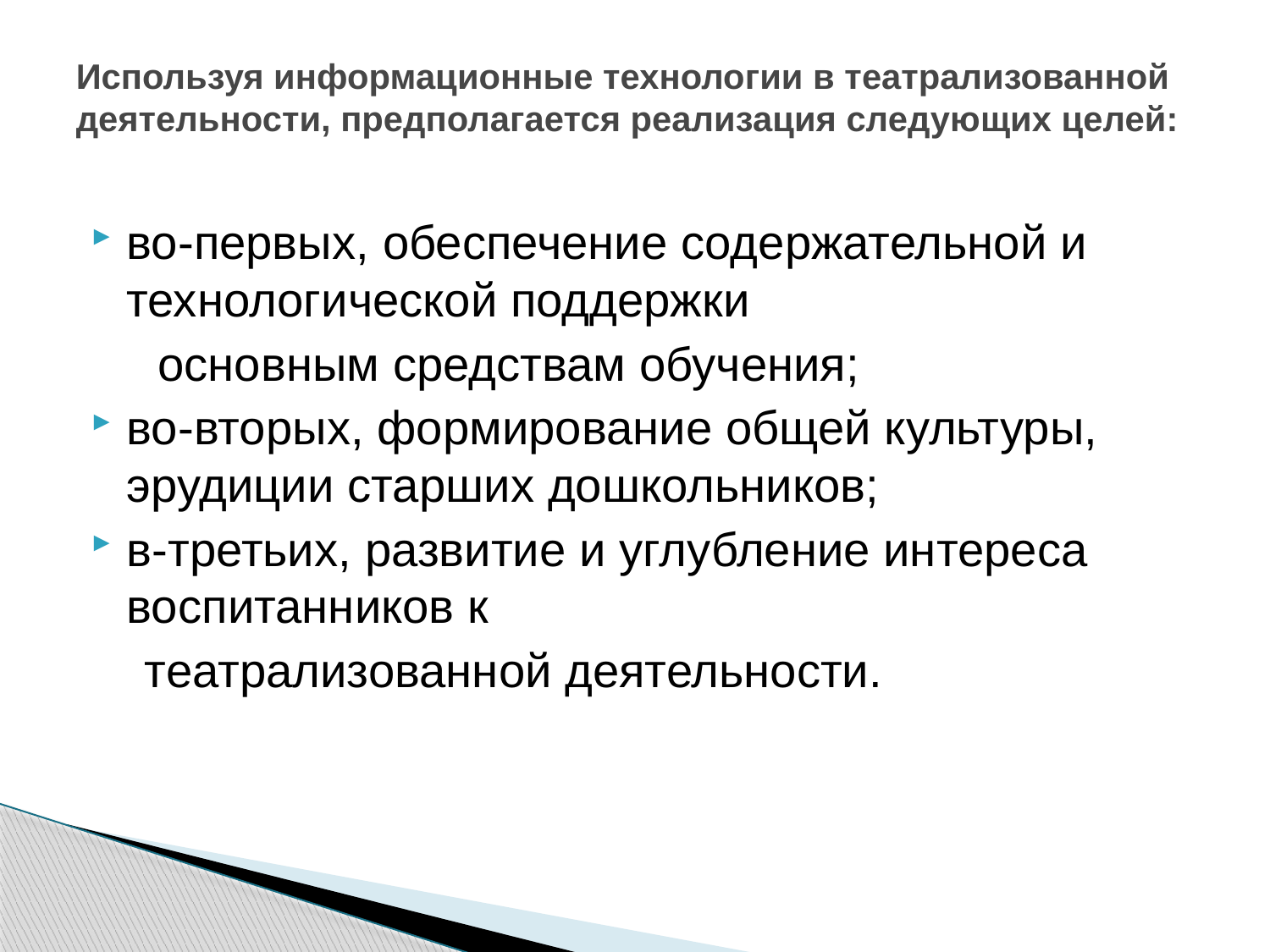

# Используя информационные технологии в театрализованной деятельности, предполагается реализация следующих целей:
во-первых, обеспечение содержательной и технологической поддержки
     основным средствам обучения;
во-вторых, формирование общей культуры, эрудиции старших дошкольников;
в-третьих, развитие и углубление интереса воспитанников к
    театрализованной деятельности.